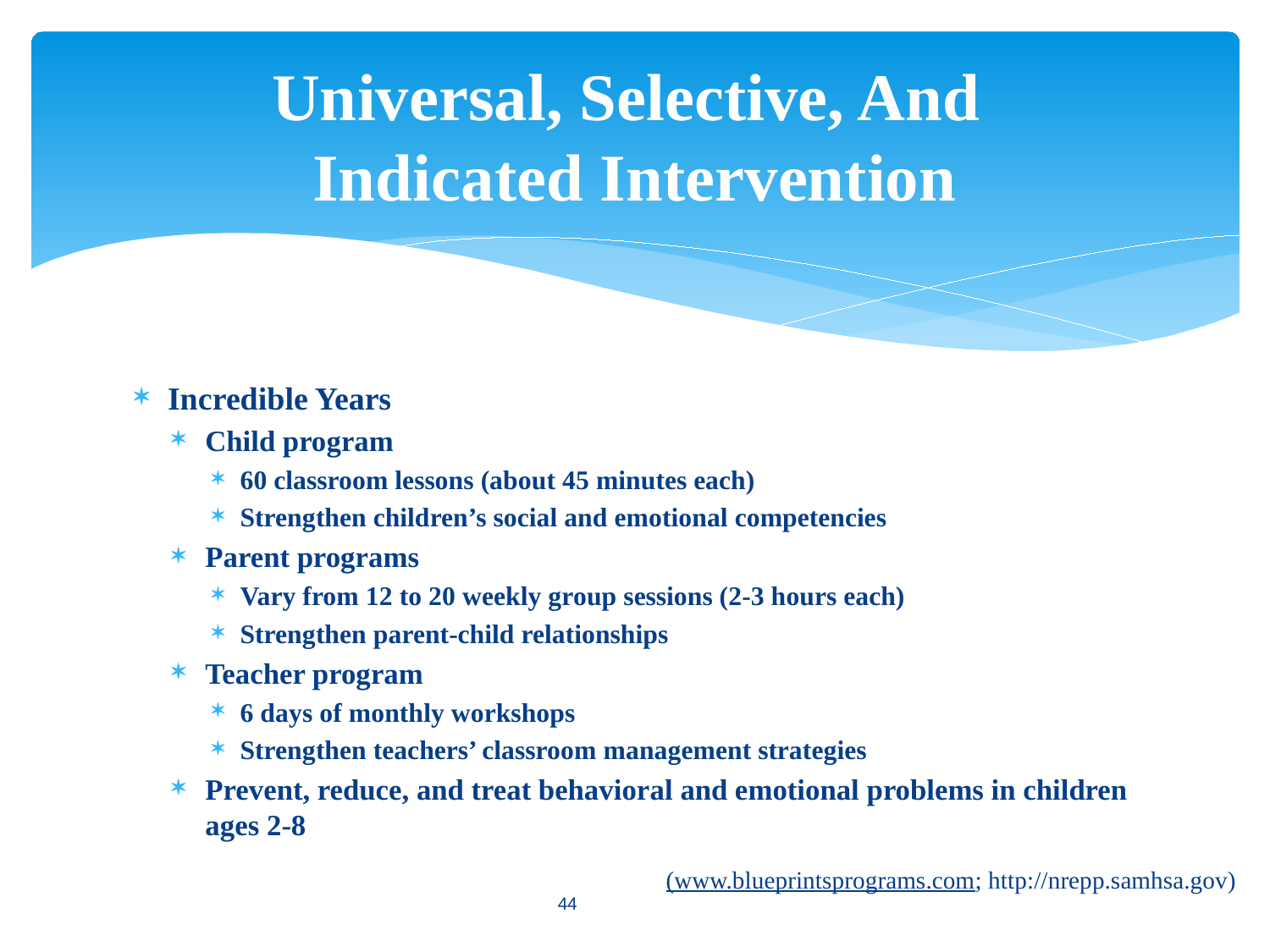

# Universal, Selective, And Indicated Intervention
Incredible Years
Child program
60 classroom lessons (about 45 minutes each)
Strengthen children’s social and emotional competencies
Parent programs
Vary from 12 to 20 weekly group sessions (2-3 hours each)
Strengthen parent-child relationships
Teacher program
6 days of monthly workshops
Strengthen teachers’ classroom management strategies
Prevent, reduce, and treat behavioral and emotional problems in children ages 2-8
(www.blueprintsprograms.com; http://nrepp.samhsa.gov)

44